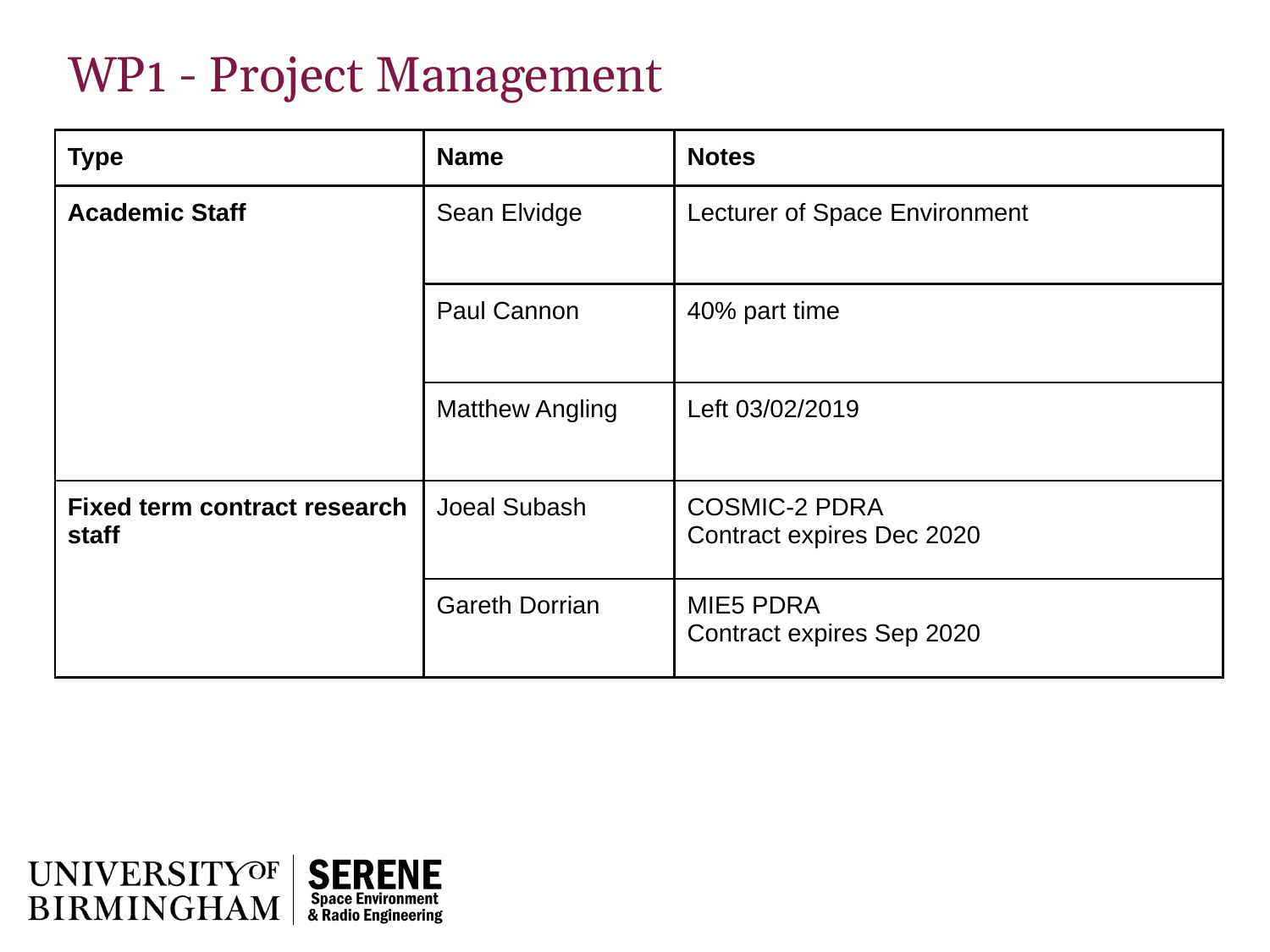

# WP1 - Project Management
| Type | Name | Notes |
| --- | --- | --- |
| Academic Staff | Sean Elvidge | Lecturer of Space Environment |
|  | Paul Cannon | 40% part time |
|  | Matthew Angling | Left 03/02/2019 |
| Fixed term contract research staff | Joeal Subash | COSMIC-2 PDRA Contract expires Dec 2020 |
|  | Gareth Dorrian | MIE5 PDRA Contract expires Sep 2020 |